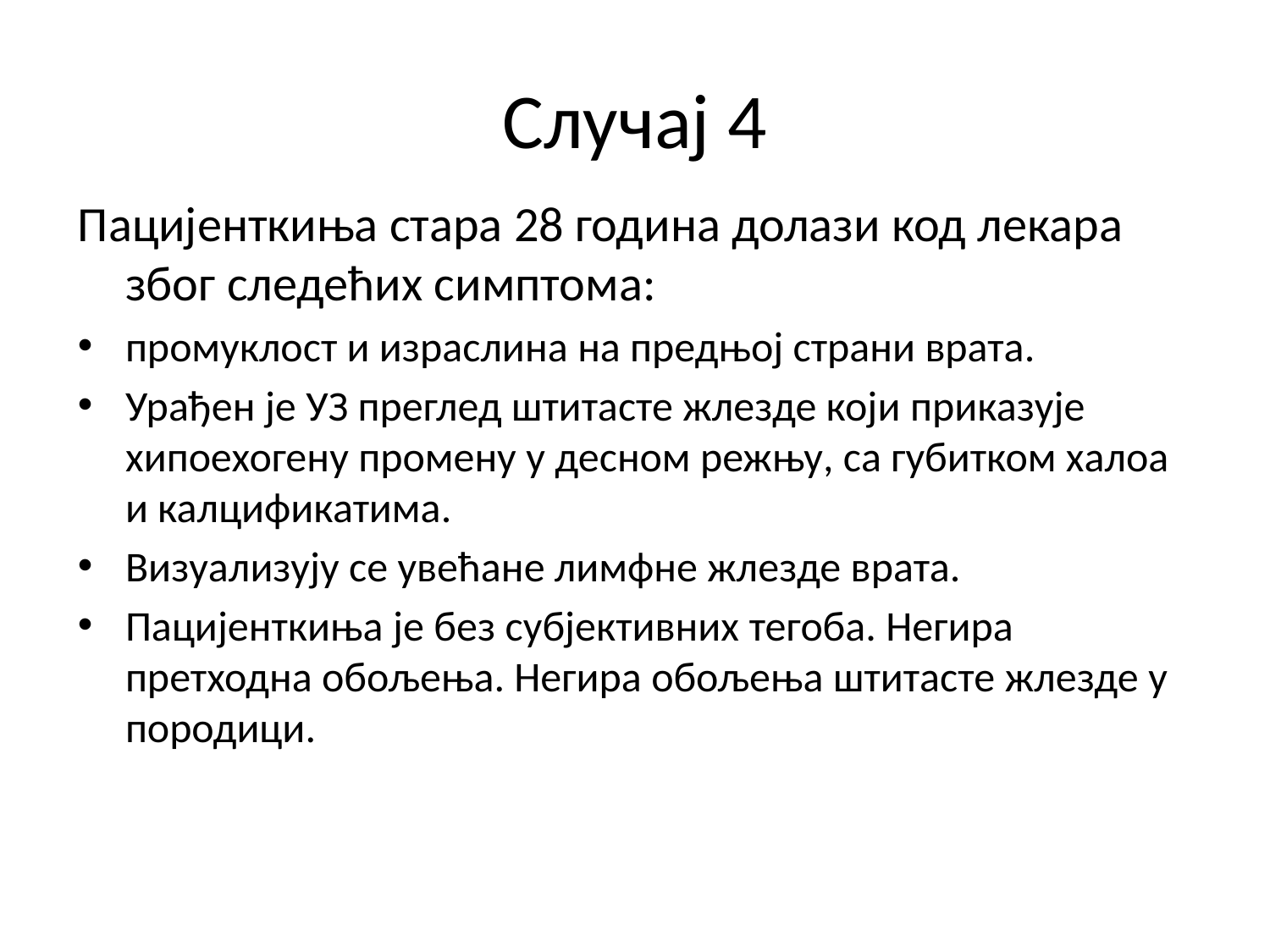

# Случај 4
Пацијенткиња стара 28 година долази код лекара због следећих симптома:
промуклост и израслина на предњој страни врата.
Урађен је УЗ преглед штитасте жлезде који приказује хипоехогену промену у десном режњу, са губитком халоа и калцификатима.
Визуализују се увећане лимфне жлезде врата.
Пацијенткиња је без субјективних тегоба. Негира претходна обољења. Негира обољења штитасте жлезде у породици.